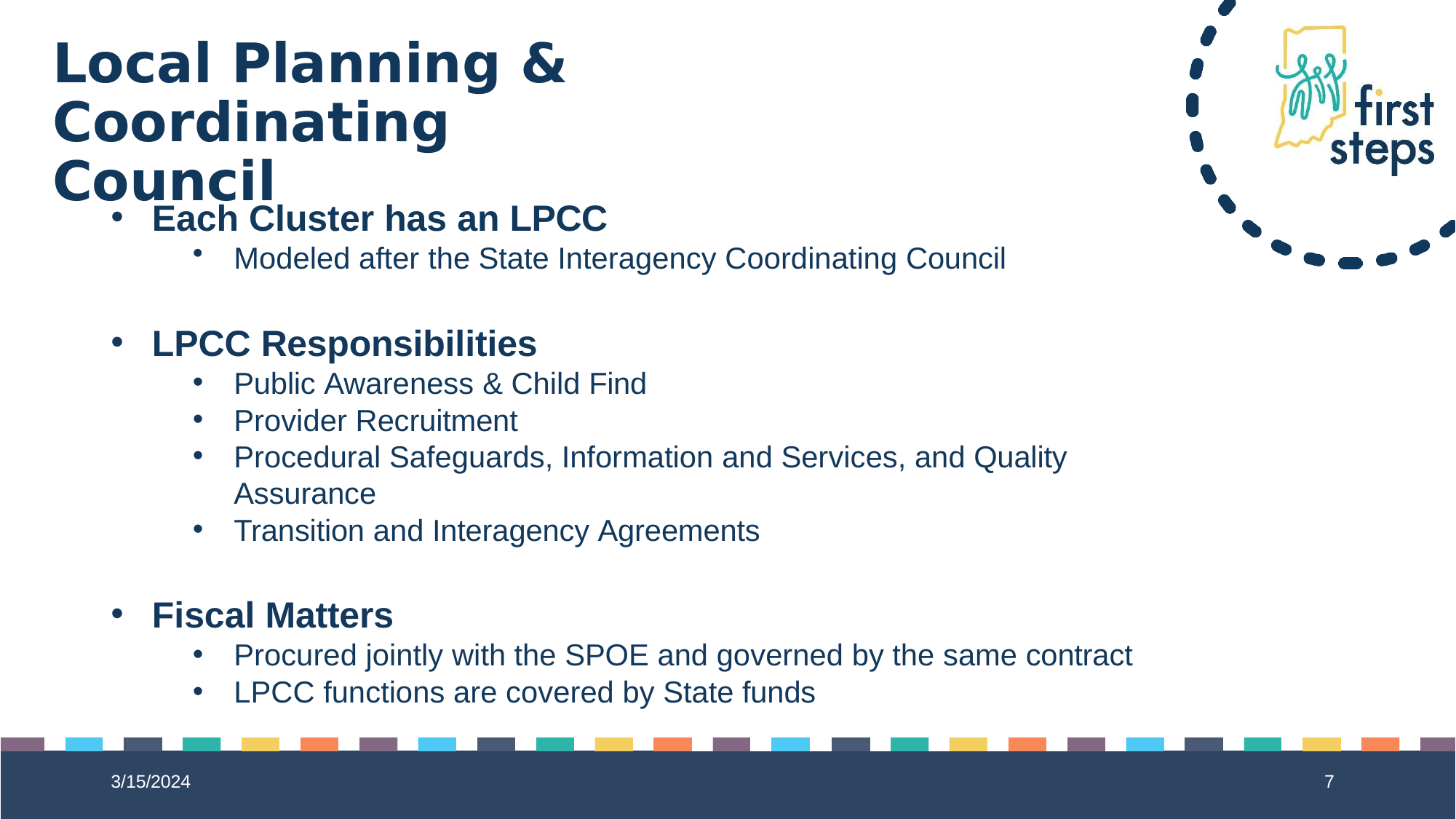

# Local Planning & Coordinating Council
Each Cluster has an LPCC
Modeled after the State Interagency Coordinating Council

LPCC Responsibilities
Public Awareness & Child Find
Provider Recruitment
Procedural Safeguards, Information and Services, and Quality Assurance
Transition and Interagency Agreements

Fiscal Matters
Procured jointly with the SPOE and governed by the same contract
LPCC functions are covered by State funds
3/15/2024
7